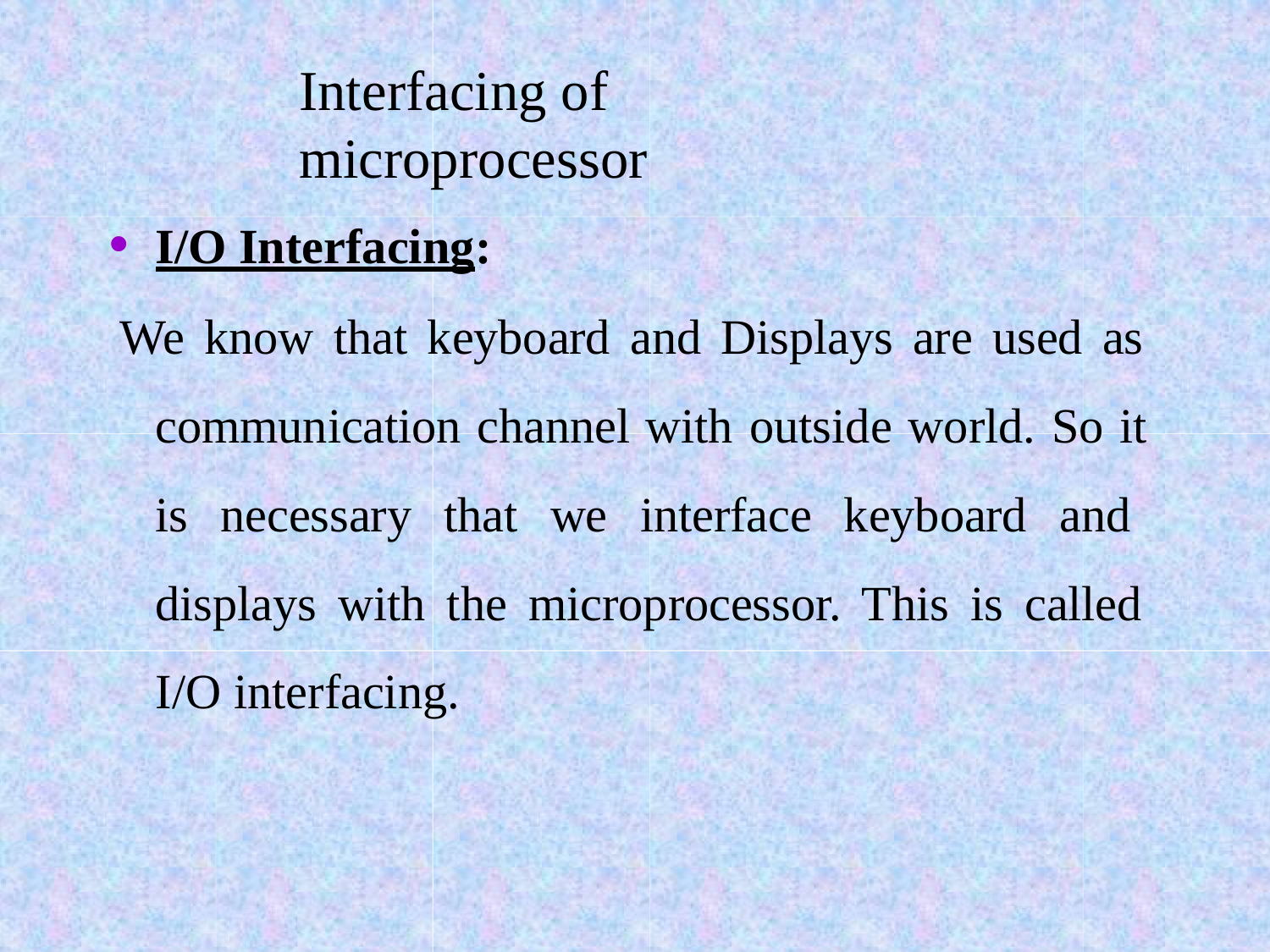

# Interfacing of microprocessor
I/O Interfacing:
We know that keyboard and Displays are used as  communication channel with outside world. So it  is necessary that we interface keyboard and  displays with the microprocessor. This is called  I/O interfacing.